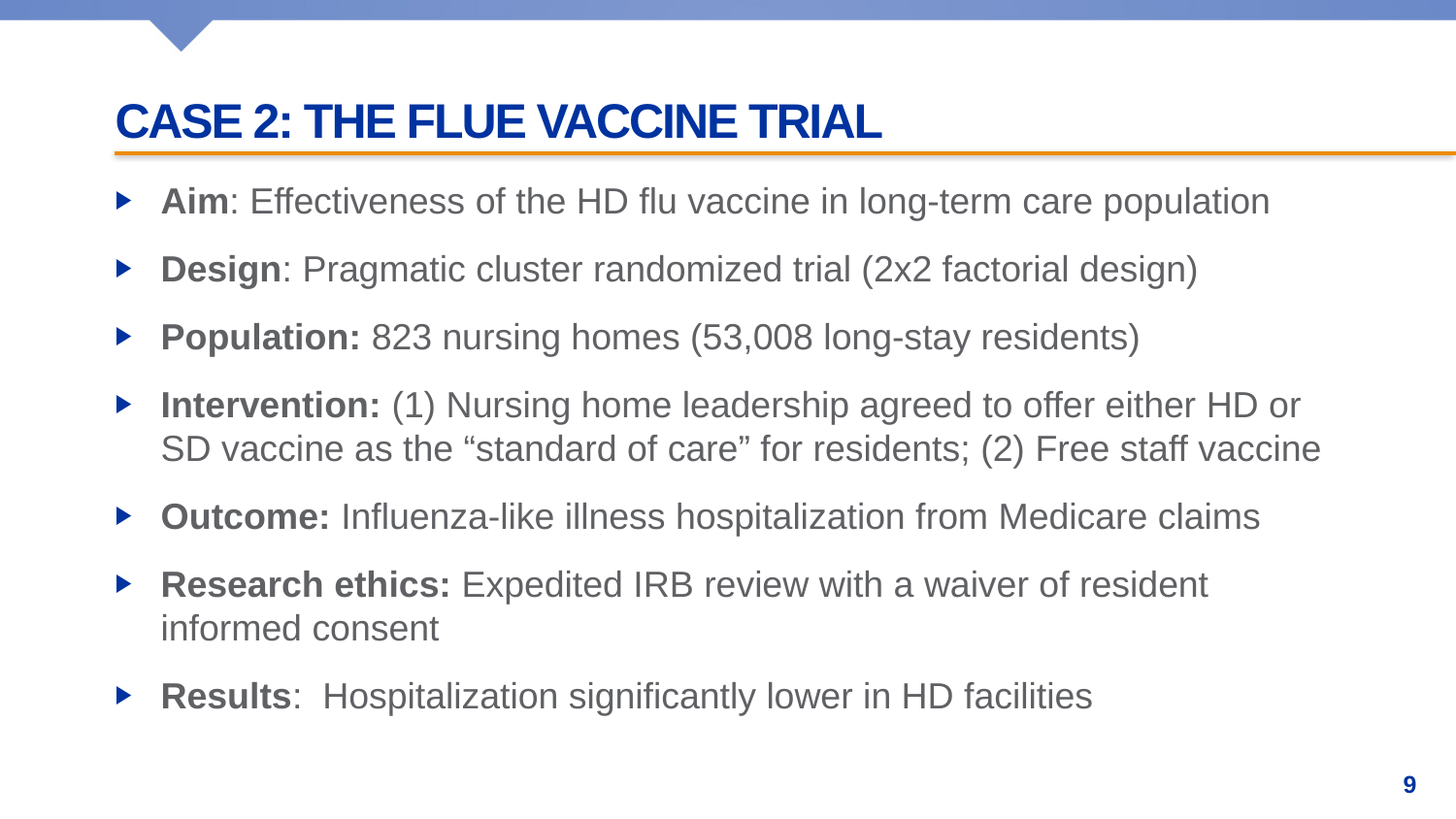

# Case 2: The flue vaccine trial
Aim: Effectiveness of the HD flu vaccine in long-term care population
Design: Pragmatic cluster randomized trial (2x2 factorial design)
Population: 823 nursing homes (53,008 long-stay residents)
Intervention: (1) Nursing home leadership agreed to offer either HD or SD vaccine as the “standard of care” for residents; (2) Free staff vaccine
Outcome: Influenza-like illness hospitalization from Medicare claims
Research ethics: Expedited IRB review with a waiver of resident informed consent
Results:  Hospitalization significantly lower in HD facilities
9